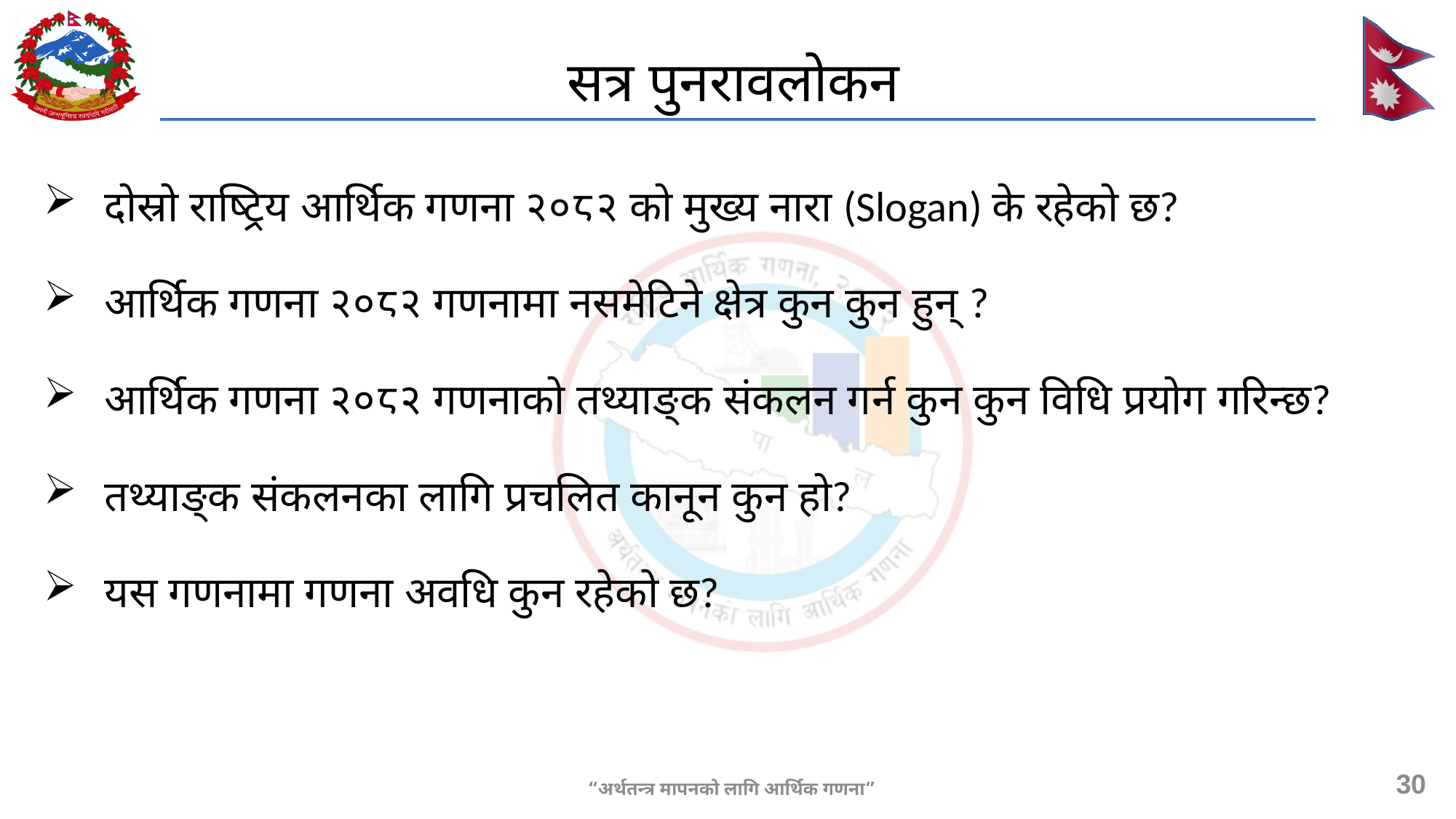

# सत्र पुनरावलोकन
दोस्रो राष्ट्रिय आर्थिक गणना २०८२ को मुख्य नारा (Slogan) के रहेको छ?
आर्थिक गणना २०८२ गणनामा नसमेटिने क्षेत्र कुन कुन हुन् ?
आर्थिक गणना २०८२ गणनाको तथ्याङ्क संकलन गर्न कुन कुन विधि प्रयोग गरिन्छ?
तथ्याङ्क संकलनका लागि प्रचलित कानून कुन हो?
यस गणनामा गणना अवधि कुन रहेको छ?

30
“अर्थतन्त्र मापनको लागि आर्थिक गणना”